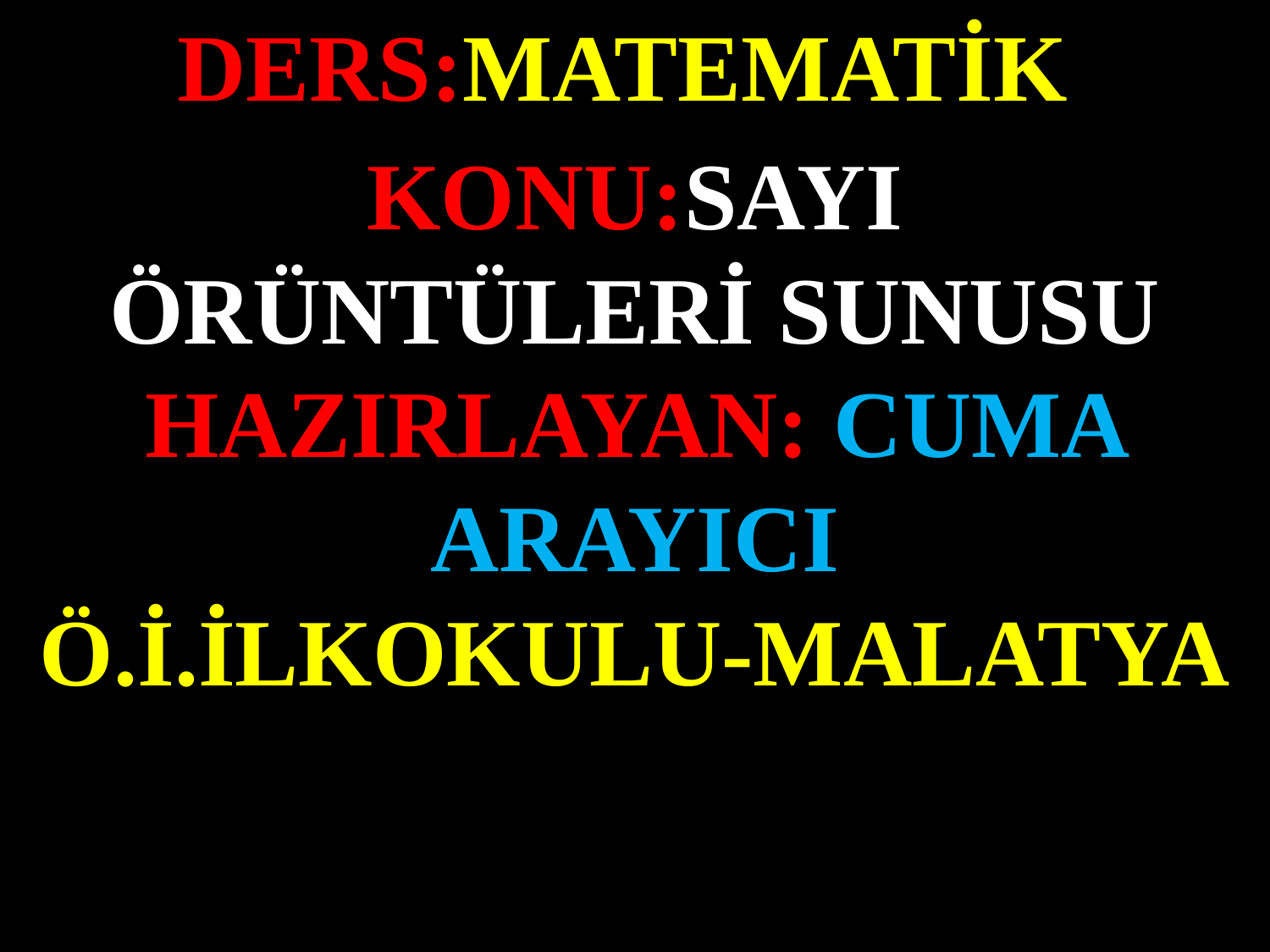

DERS:MATEMATİK
KONU:SAYI ÖRÜNTÜLERİ SUNUSU
#
HAZIRLAYAN: CUMA ARAYICI
Ö.İ.İLKOKULU-MALATYA